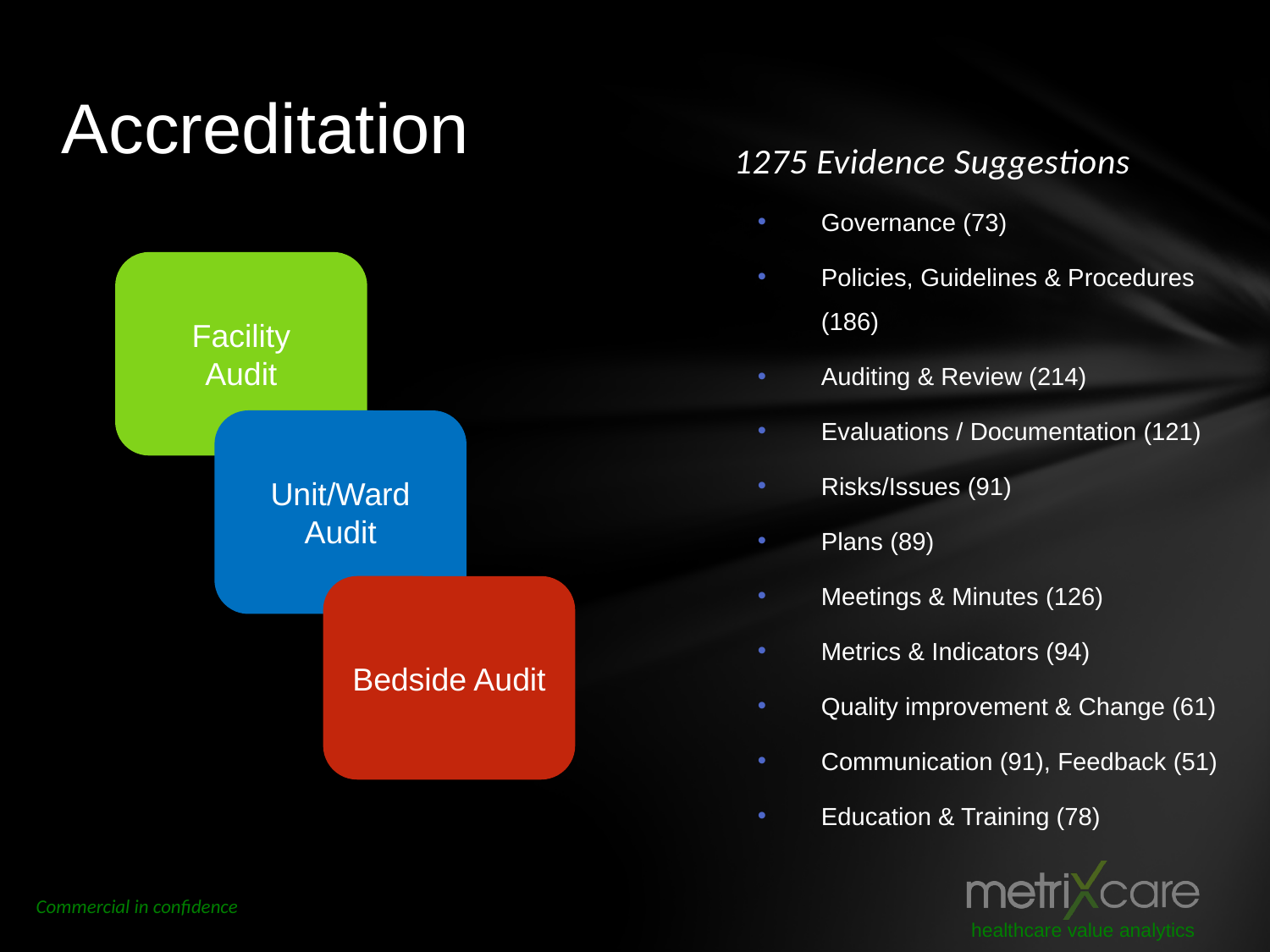

# Accreditation
1275 Evidence Suggestions
Governance (73)
Policies, Guidelines & Procedures (186)
Auditing & Review (214)
Evaluations / Documentation (121)
Risks/Issues (91)
Plans (89)
Meetings & Minutes (126)
Metrics & Indicators (94)
Quality improvement & Change (61)
Communication (91), Feedback (51)
Education & Training (78)
Facility
Audit
Unit/Ward
Audit
Bedside Audit